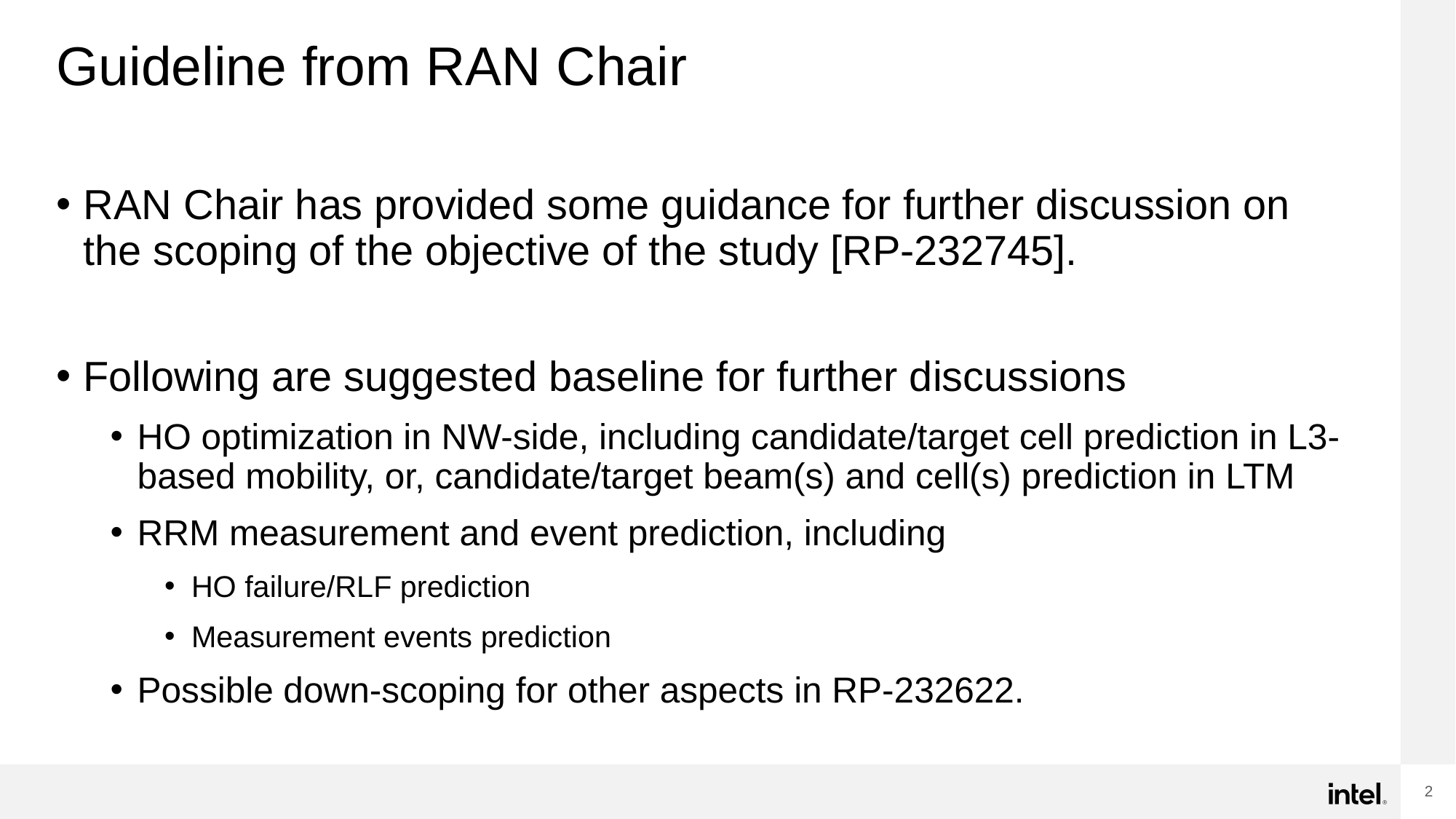

# Guideline from RAN Chair
RAN Chair has provided some guidance for further discussion on the scoping of the objective of the study [RP-232745].

Following are suggested baseline for further discussions
HO optimization in NW-side, including candidate/target cell prediction in L3-based mobility, or, candidate/target beam(s) and cell(s) prediction in LTM
RRM measurement and event prediction, including
HO failure/RLF prediction
Measurement events prediction
Possible down-scoping for other aspects in RP-232622.